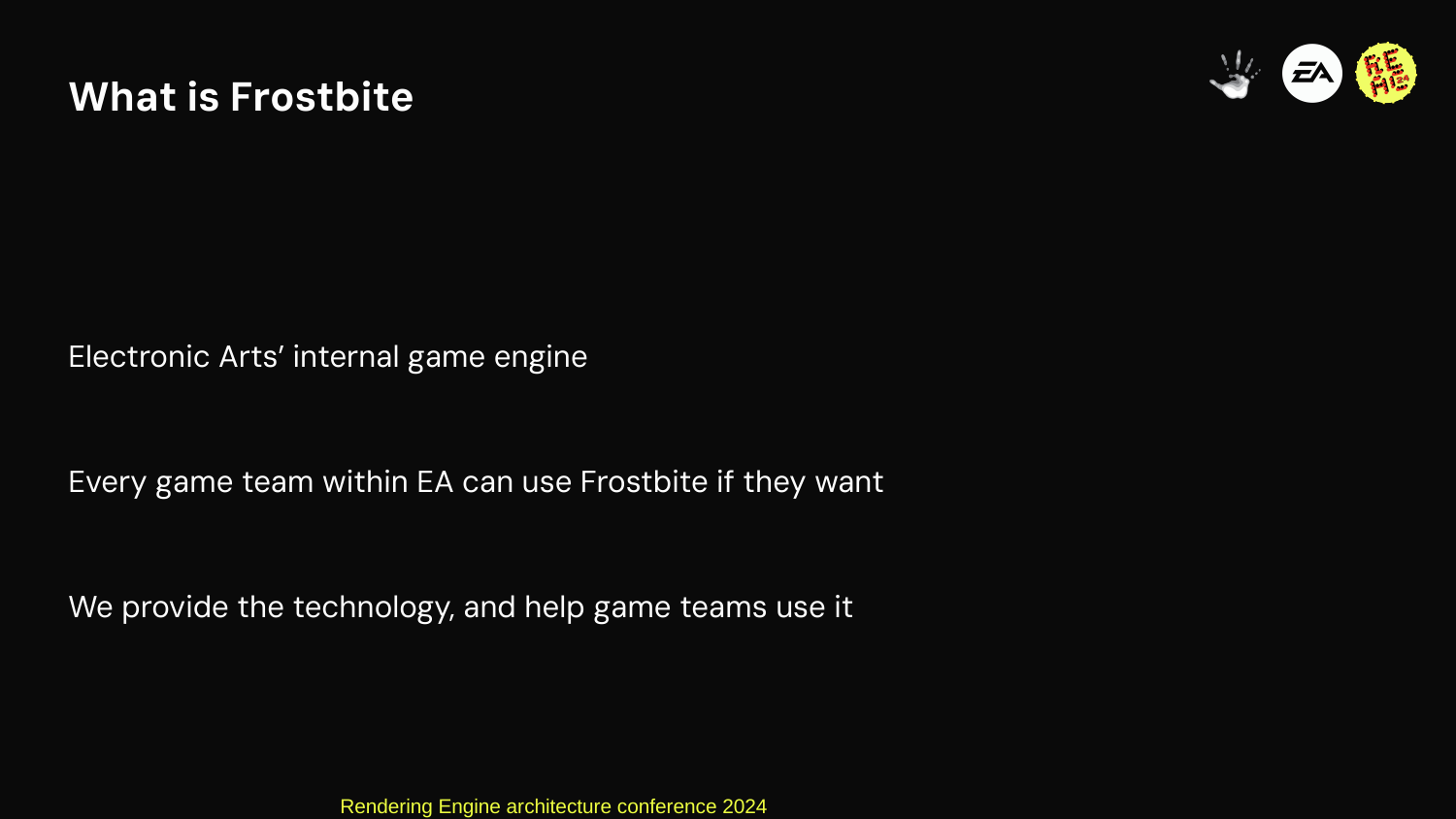

# What is Frostbite
Electronic Arts’ internal game engine

Every game team within EA can use Frostbite if they want

We provide the technology, and help game teams use it